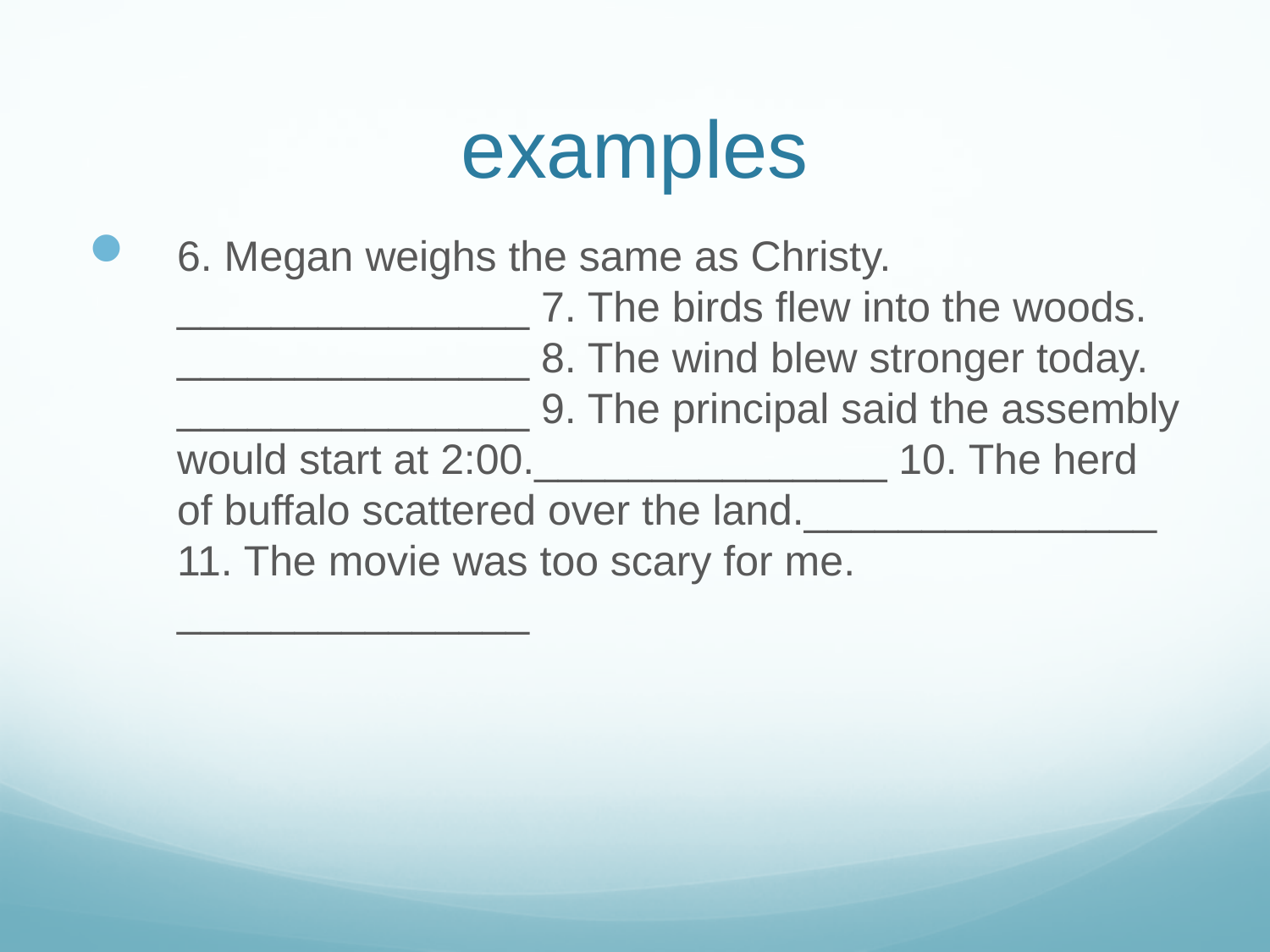

# examples
6. Megan weighs the same as Christy.   _______________   7. The birds flew into the woods.  _______________   8. The wind blew stronger today.  _______________   9. The principal said the assembly would start at 2:00.  _______________   10. The herd of buffalo scattered over the land.  _______________   11. The movie was too scary for me.  _______________